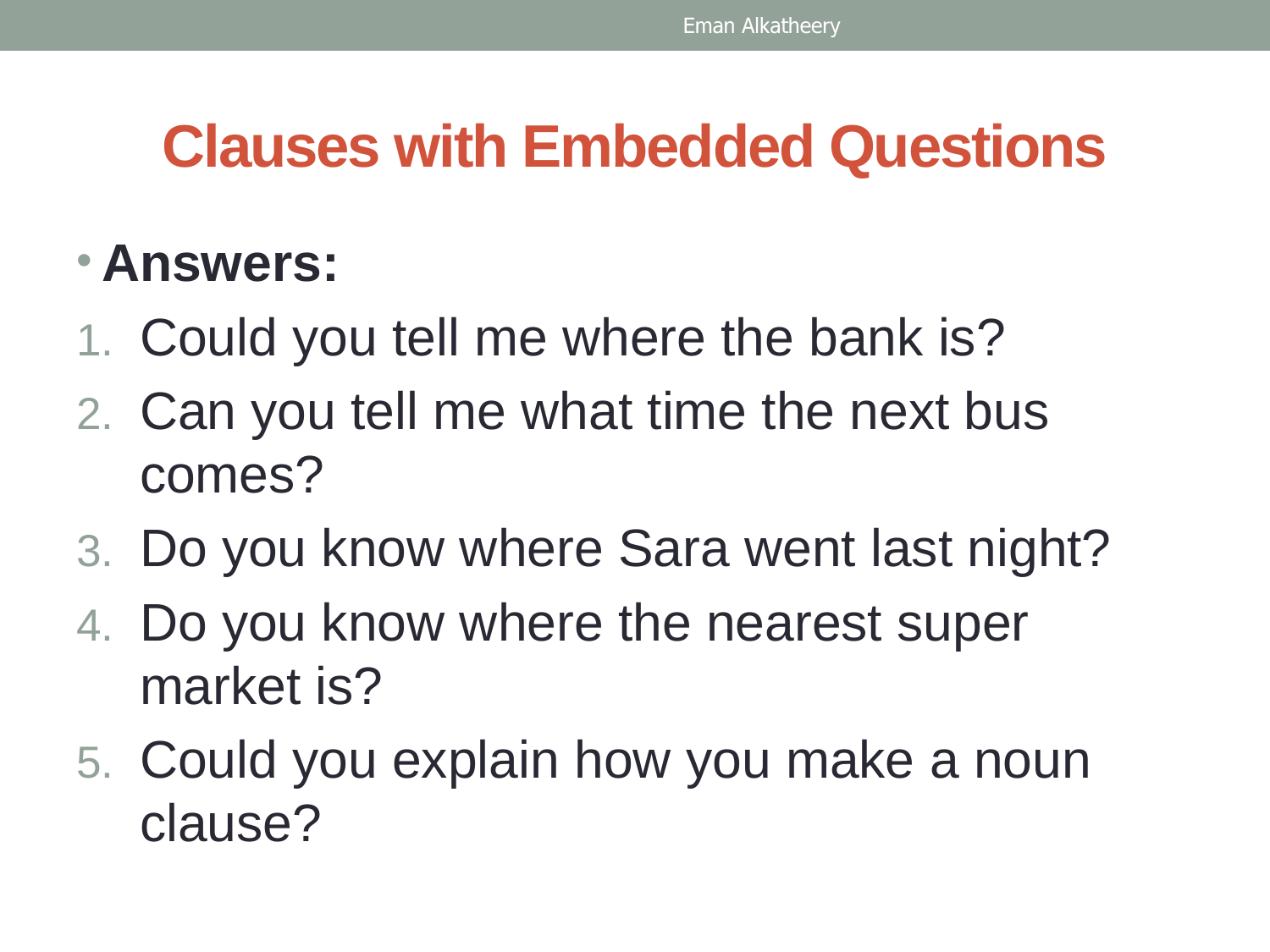

Eman Alkatheery
# Clauses with Embedded Questions
Answers:
Could you tell me where the bank is?
Can you tell me what time the next bus comes?
Do you know where Sara went last night?
Do you know where the nearest super market is?
Could you explain how you make a noun clause?